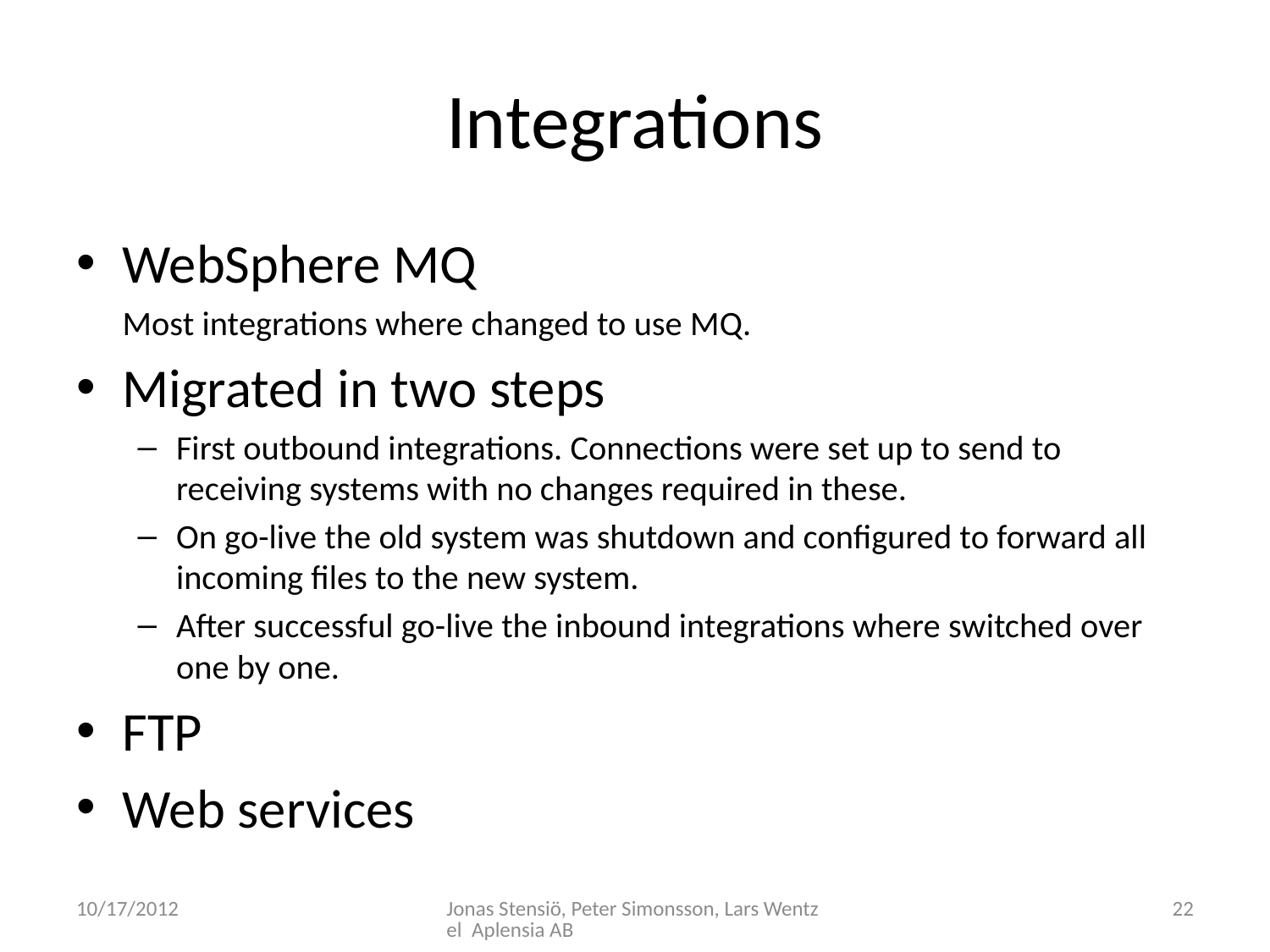

# Integrations
WebSphere MQ
	Most integrations where changed to use MQ.
Migrated in two steps
First outbound integrations. Connections were set up to send to receiving systems with no changes required in these.
On go-live the old system was shutdown and configured to forward all incoming files to the new system.
After successful go-live the inbound integrations where switched over one by one.
FTP
Web services

10/17/2012
Jonas Stensiö, Peter Simonsson, Lars Wentzel  Aplensia AB
22